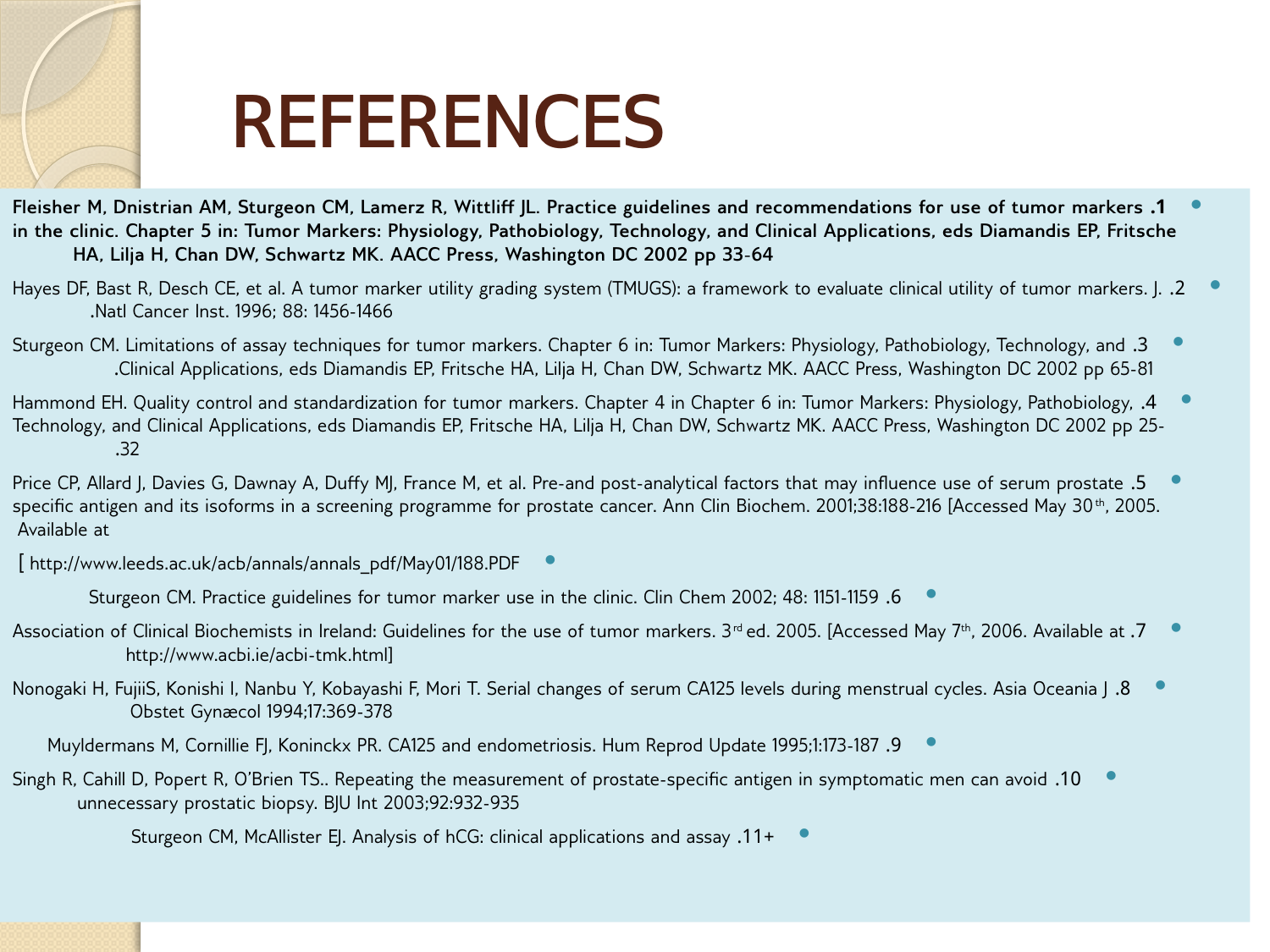

# REFERENCES
1. 	Fleisher M, Dnistrian AM, Sturgeon CM, Lamerz R, Wittliff JL. Practice guidelines and recommendations for use of tumor markers in the clinic. Chapter 5 in: Tumor Markers: Physiology, Pathobiology, Technology, and Clinical Applications, eds Diamandis EP, Fritsche HA, Lilja H, Chan DW, Schwartz MK. AACC Press, Washington DC 2002 pp 33-64
2. 	Hayes DF, Bast R, Desch CE, et al. A tumor marker utility grading system (TMUGS): a framework to evaluate clinical utility of tumor markers. J. Natl Cancer Inst. 1996; 88: 1456-1466.
3. 	Sturgeon CM. Limitations of assay techniques for tumor markers. Chapter 6 in: Tumor Markers: Physiology, Pathobiology, Technology, and Clinical Applications, eds Diamandis EP, Fritsche HA, Lilja H, Chan DW, Schwartz MK. AACC Press, Washington DC 2002 pp 65-81.
4. 	Hammond EH. Quality control and standardization for tumor markers. Chapter 4 in Chapter 6 in: Tumor Markers: Physiology, Pathobiology, Technology, and Clinical Applications, eds Diamandis EP, Fritsche HA, Lilja H, Chan DW, Schwartz MK. AACC Press, Washington DC 2002 pp 25-32.
5. 	Price CP, Allard J, Davies G, Dawnay A, Duffy MJ, France M, et al. Pre-and post-analytical factors that may influence use of serum prostate specific antigen and its isoforms in a screening programme for prostate cancer. Ann Clin Biochem. 2001;38:188-216 [Accessed May 30th, 2005. Available at
http://www.leeds.ac.uk/acb/annals/annals_pdf/May01/188.PDF ]
6. 	Sturgeon CM. Practice guidelines for tumor marker use in the clinic. Clin Chem 2002; 48: 1151-1159
7. 	Association of Clinical Biochemists in Ireland: Guidelines for the use of tumor markers. 3rd ed. 2005. [Accessed May 7th, 2006. Available at http://www.acbi.ie/acbi-tmk.html]
8. 	Nonogaki H, FujiiS, Konishi I, Nanbu Y, Kobayashi F, Mori T. Serial changes of serum CA125 levels during menstrual cycles. Asia Oceania J Obstet Gynaecol 1994;17:369-378
9. 	Muyldermans M, Cornillie FJ, Koninckx PR. CA125 and endometriosis. Hum Reprod Update 1995;1:173-187
10. 	Singh R, Cahill D, Popert R, O’Brien TS.. Repeating the measurement of prostate-specific antigen in symptomatic men can avoid unnecessary prostatic biopsy. BJU Int 2003;92:932-935
+11. 	Sturgeon CM, McAllister EJ. Analysis of hCG: clinical applications and assay